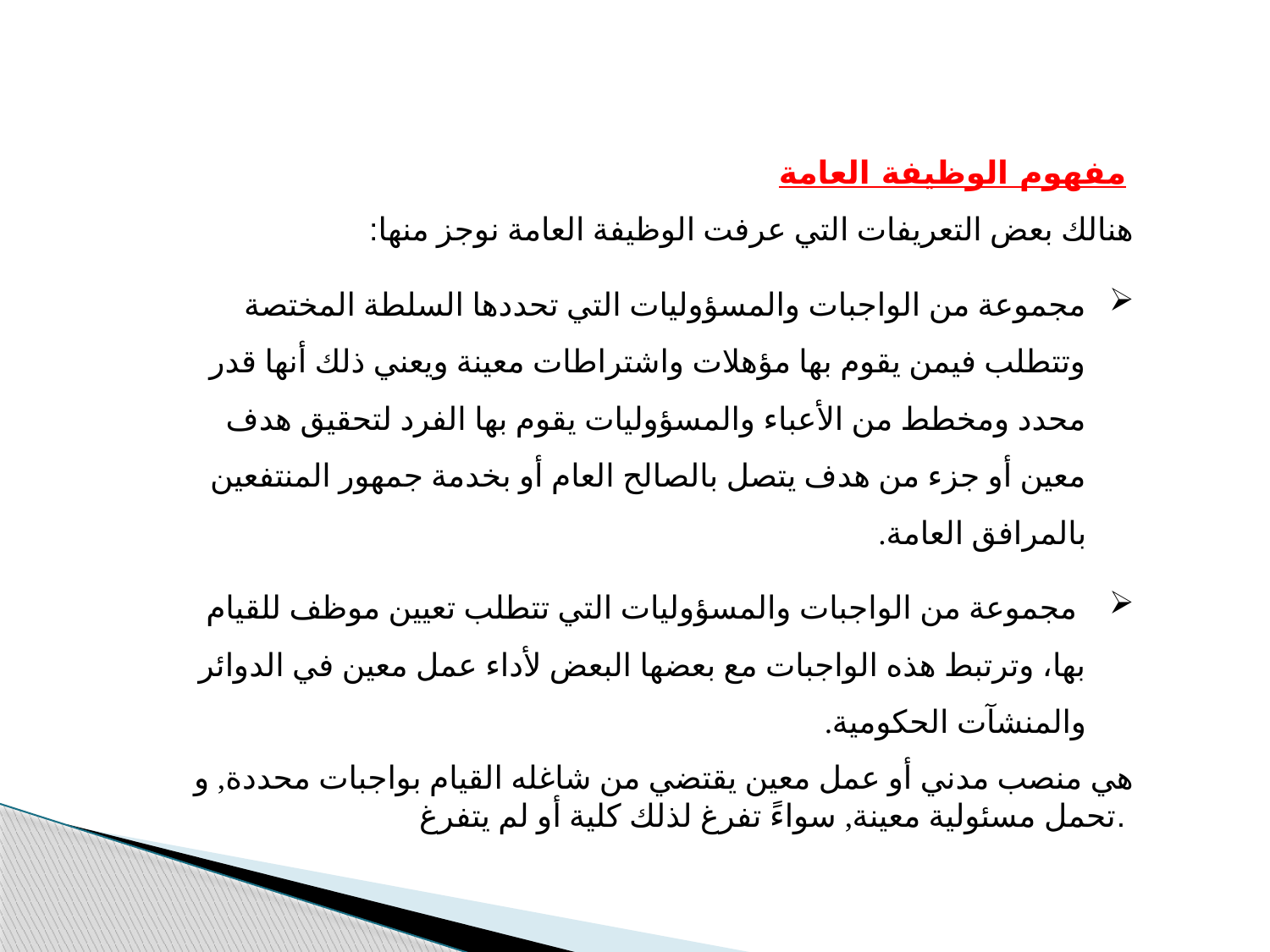

مفهوم الوظيفة العامة
هنالك بعض التعريفات التي عرفت الوظيفة العامة نوجز منها:
مجموعة من الواجبات والمسؤوليات التي تحددها السلطة المختصة وتتطلب فيمن يقوم بها مؤهلات واشتراطات معينة ويعني ذلك أنها قدر محدد ومخطط من الأعباء والمسؤوليات يقوم بها الفرد لتحقيق هدف معين أو جزء من هدف يتصل بالصالح العام أو بخدمة جمهور المنتفعين بالمرافق العامة.
 مجموعة من الواجبات والمسؤوليات التي تتطلب تعيين موظف للقيام بها، وترتبط هذه الواجبات مع بعضها البعض لأداء عمل معين في الدوائر والمنشآت الحكومية.
هي منصب مدني أو عمل معين يقتضي من شاغله القيام بواجبات محددة, و تحمل مسئولية معينة, سواءً تفرغ لذلك كلية أو لم يتفرغ.